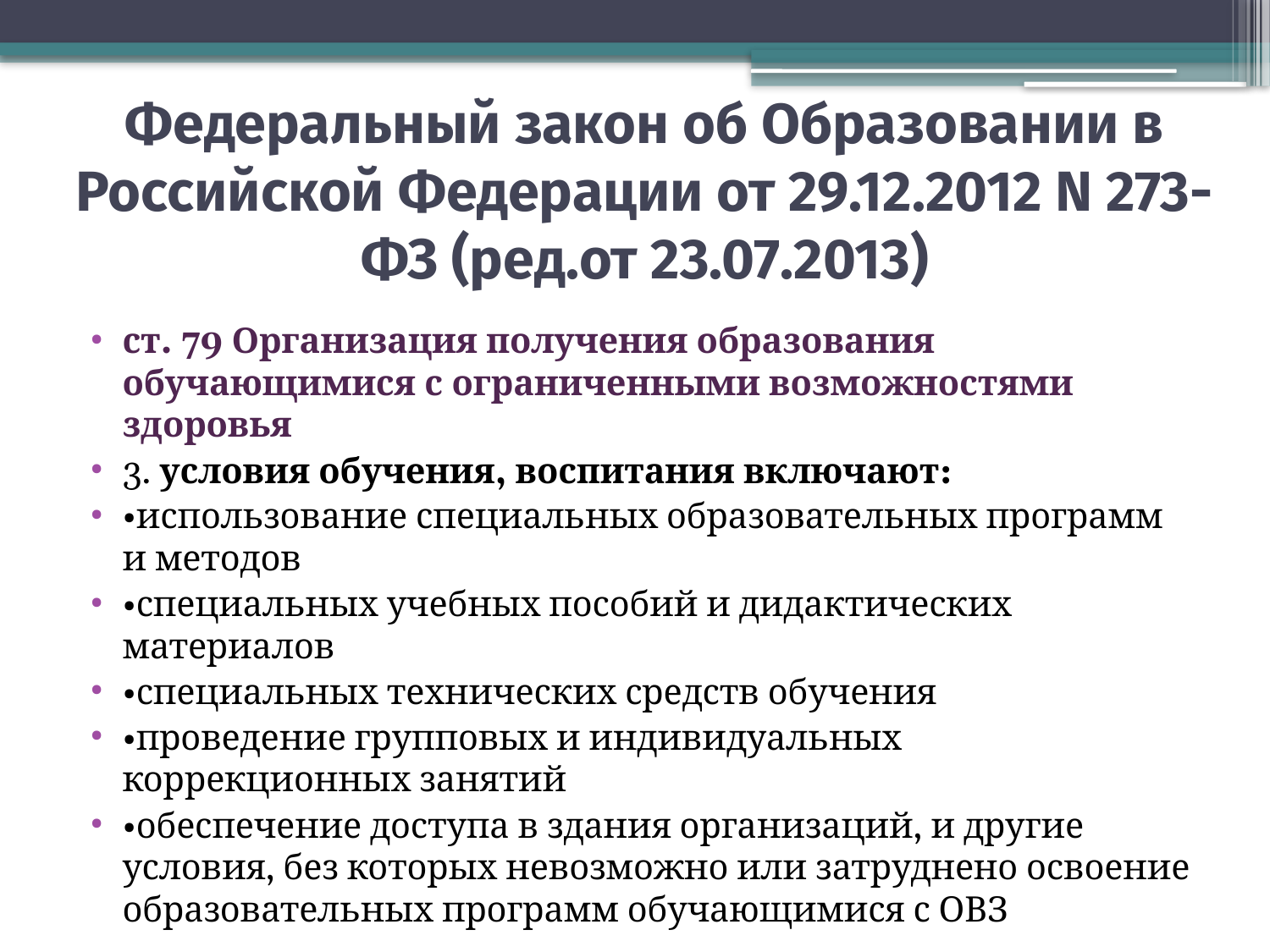

# Федеральный закон об Образовании в Российской Федерации от 29.12.2012 N 273- ФЗ (ред.от 23.07.2013)
ст. 79 Организация получения образования обучающимися с ограниченными возможностями здоровья
3. условия обучения, воспитания включают:
•использование специальных образовательных программ и методов
•специальных учебных пособий и дидактических материалов
•специальных технических средств обучения
•проведение групповых и индивидуальных коррекционных занятий
•обеспечение доступа в здания организаций, и другие условия, без которых невозможно или затруднено освоение образовательных программ обучающимися с ОВЗ